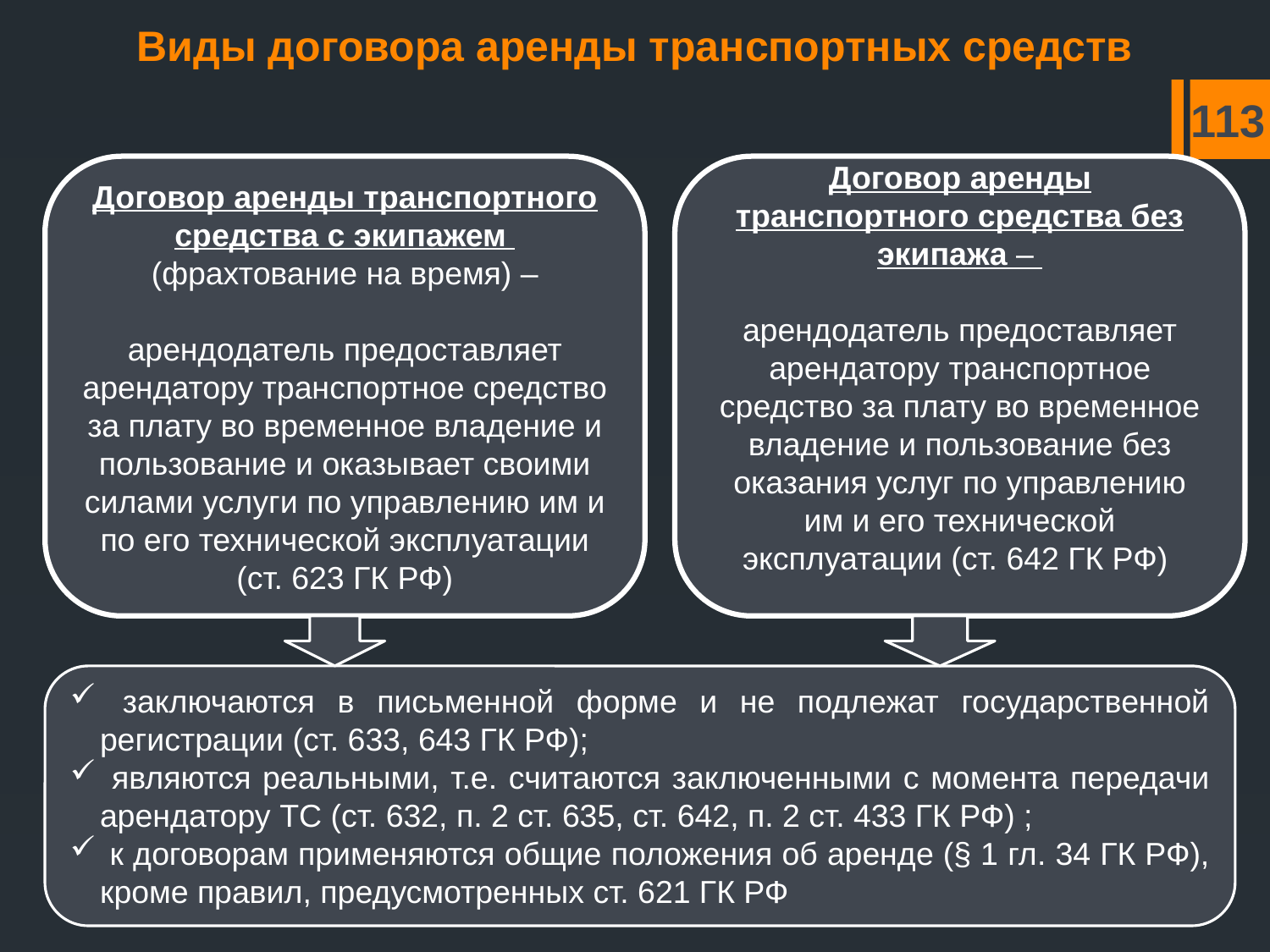

# Виды договора аренды транспортных средств
113

Договор аренды транспортного средства с экипажем
(фрахтование на время) –

арендодатель предоставляет арендатору транспортное средство за плату во временное владение и пользование и оказывает своими силами услуги по управлению им и по его технической эксплуатации (ст. 623 ГК РФ)

Договор аренды транспортного средства без экипажа –

арендодатель предоставляет арендатору транспортное средство за плату во временное владение и пользование без оказания услуг по управлению им и его технической эксплуатации (ст. 642 ГК РФ)

 заключаются в письменной форме и не подлежат государственной регистрации (ст. 633, 643 ГК РФ);
 являются реальными, т.е. считаются заключенными с момента передачи арендатору ТС (ст. 632, п. 2 ст. 635, ст. 642, п. 2 ст. 433 ГК РФ) ;
 к договорам применяются общие положения об аренде (§ 1 гл. 34 ГК РФ), кроме правил, предусмотренных ст. 621 ГК РФ